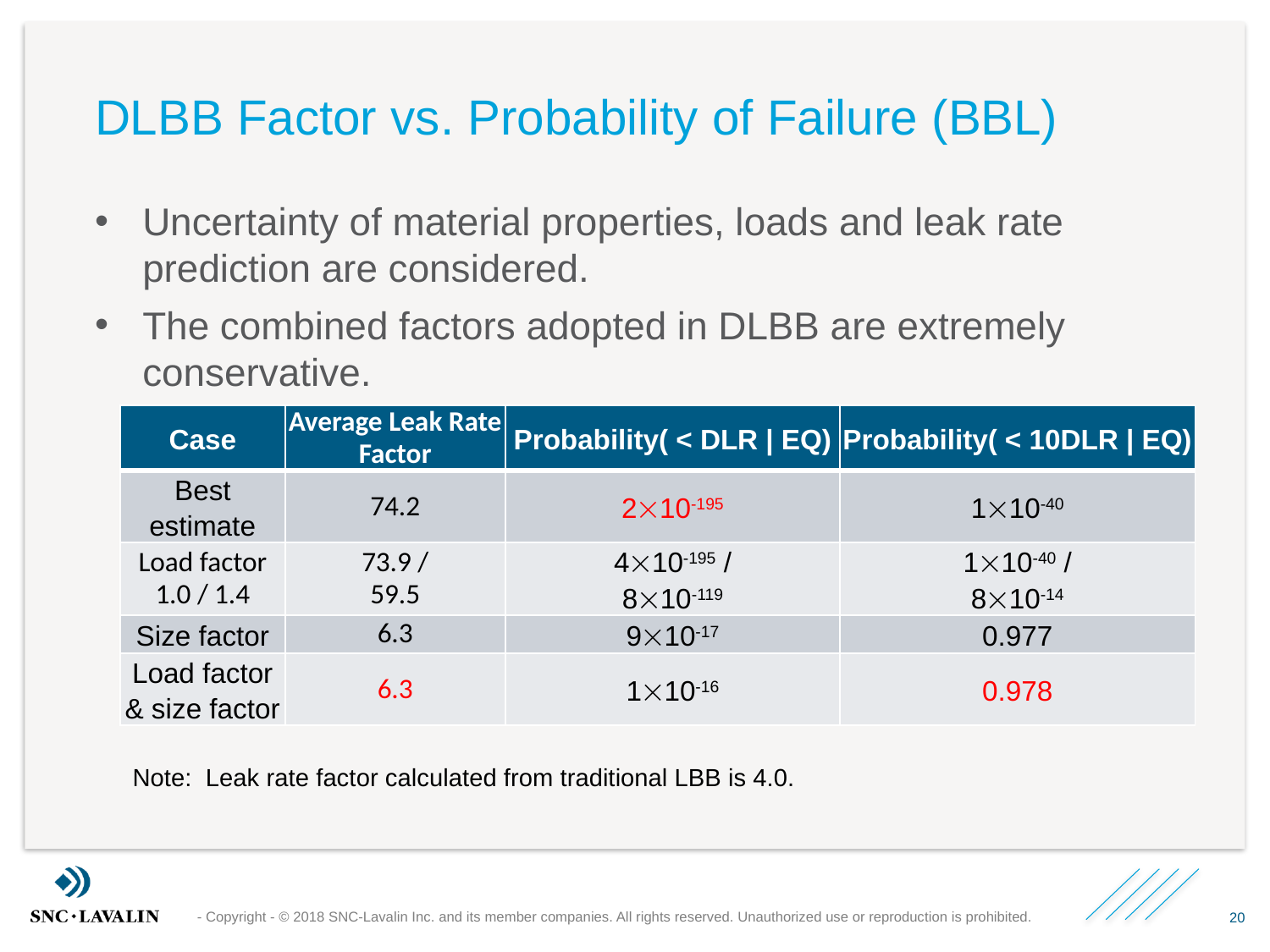

# DLBB Factor vs. Probability of Failure (BBL)
Uncertainty of material properties, loads and leak rate prediction are considered.
The combined factors adopted in DLBB are extremely conservative.

| Case | Average Leak Rate Factor | Probability( < DLR | EQ) | Probability( < 10DLR | EQ) |
| --- | --- | --- | --- |
| Best estimate | 74.2 | 2×10-195 | 1×10-40 |
| Load factor 1.0 / 1.4 | 73.9 / 59.5 | 4×10-195 / 8×10-119 | 1×10-40 / 8×10-14 |
| Size factor | 6.3 | 9×10-17 | 0.977 |
| Load factor & size factor | 6.3 | 1×10-16 | 0.978 |
Note:  Leak rate factor calculated from traditional LBB is 4.0.
- Copyright - © 2018 SNC-Lavalin Inc. and its member companies. All rights reserved. Unauthorized use or reproduction is prohibited.
20